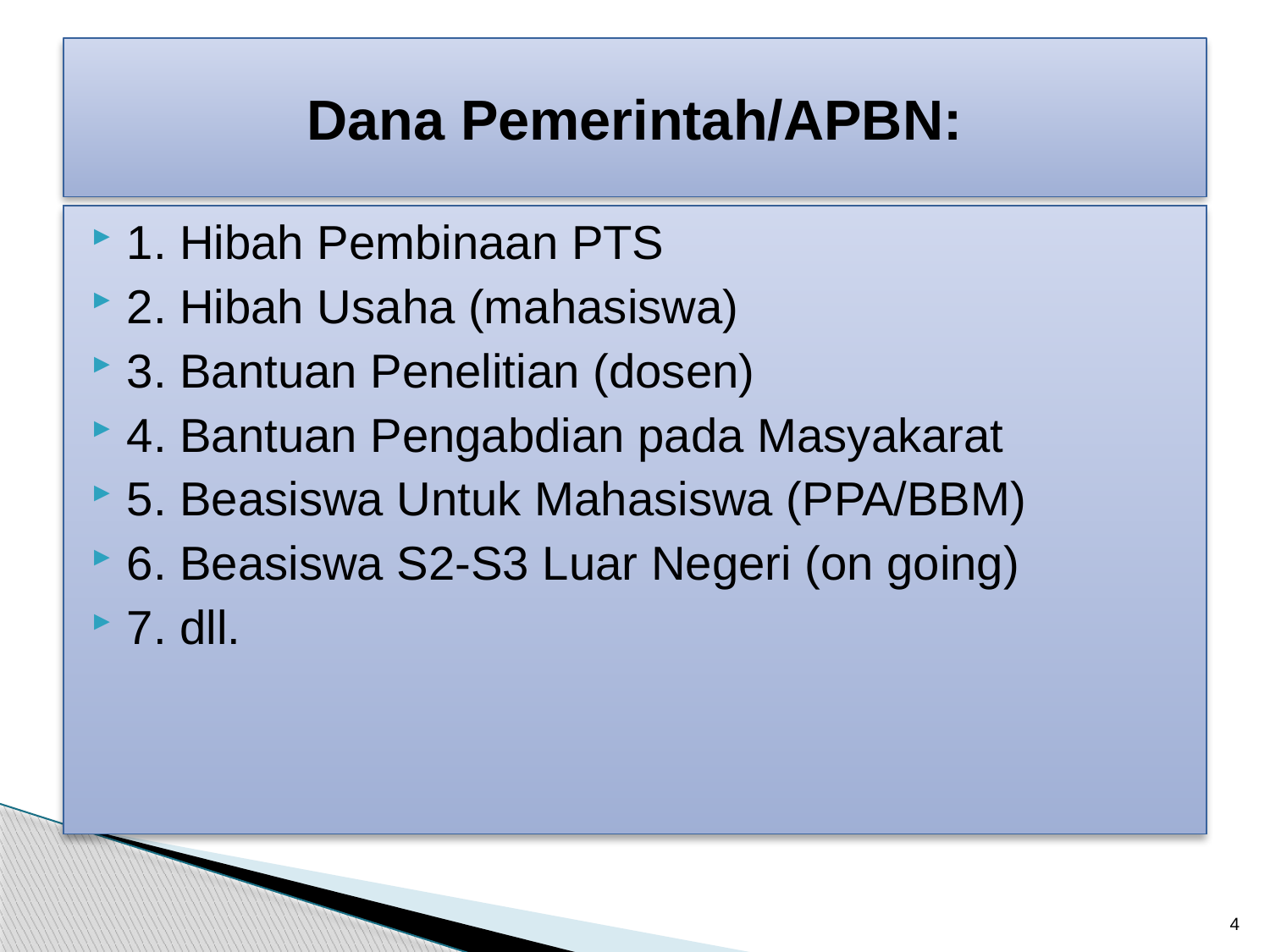

# Dana Pemerintah/APBN:
1. Hibah Pembinaan PTS
2. Hibah Usaha (mahasiswa)
3. Bantuan Penelitian (dosen)
4. Bantuan Pengabdian pada Masyakarat
5. Beasiswa Untuk Mahasiswa (PPA/BBM)
6. Beasiswa S2-S3 Luar Negeri (on going)
7. dll.
4